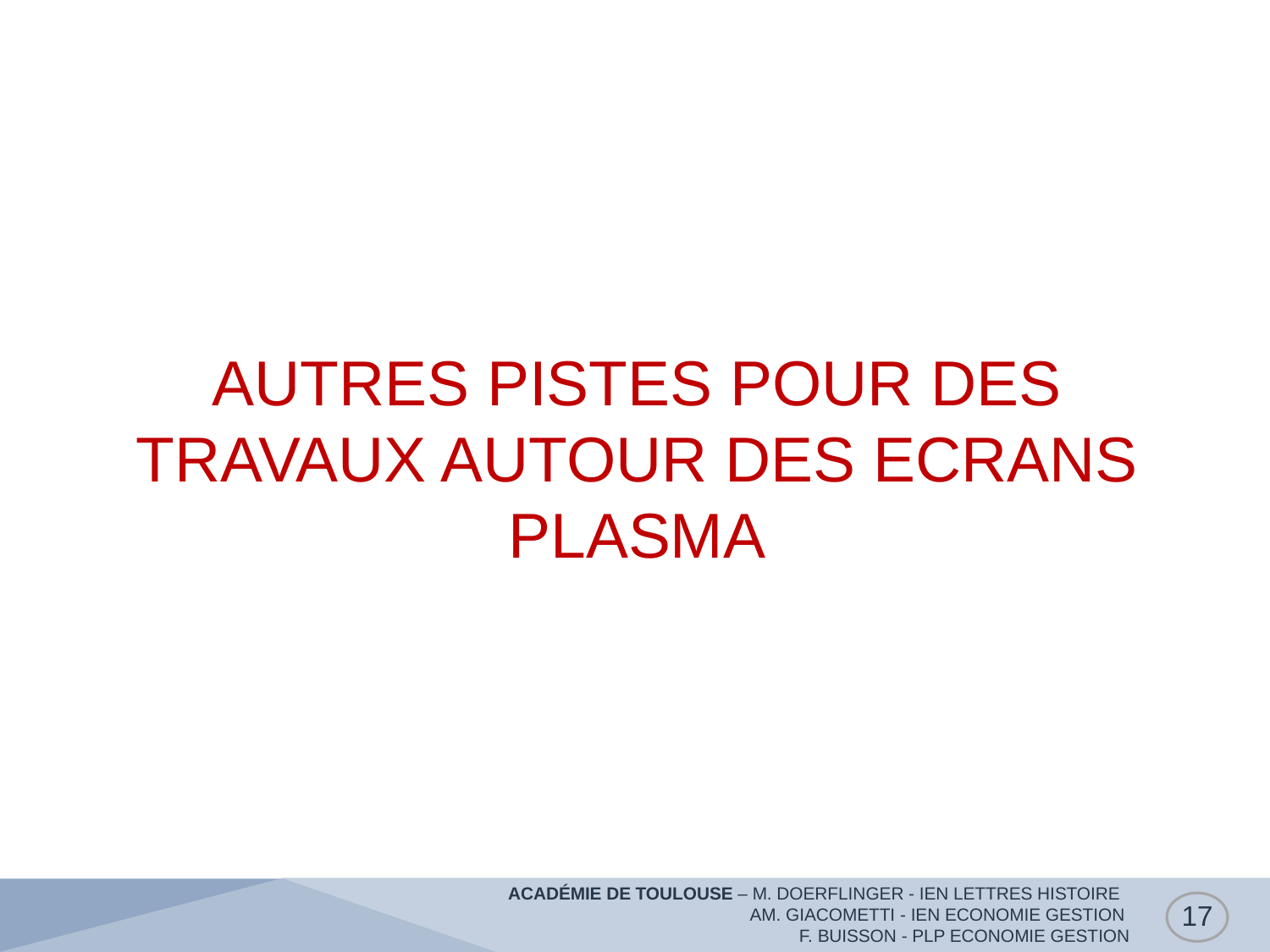

AUTRES PISTES POUR DES TRAVAUX AUTOUR DES ECRANS PLASMA

ACADÉMIE DE TOULOUSE – M. DOERFLINGER - IEN LETTRES HISTOIRE
AM. GIACOMETTI - IEN ECONOMIE GESTION
F. BUISSON - PLP ECONOMIE GESTION
17